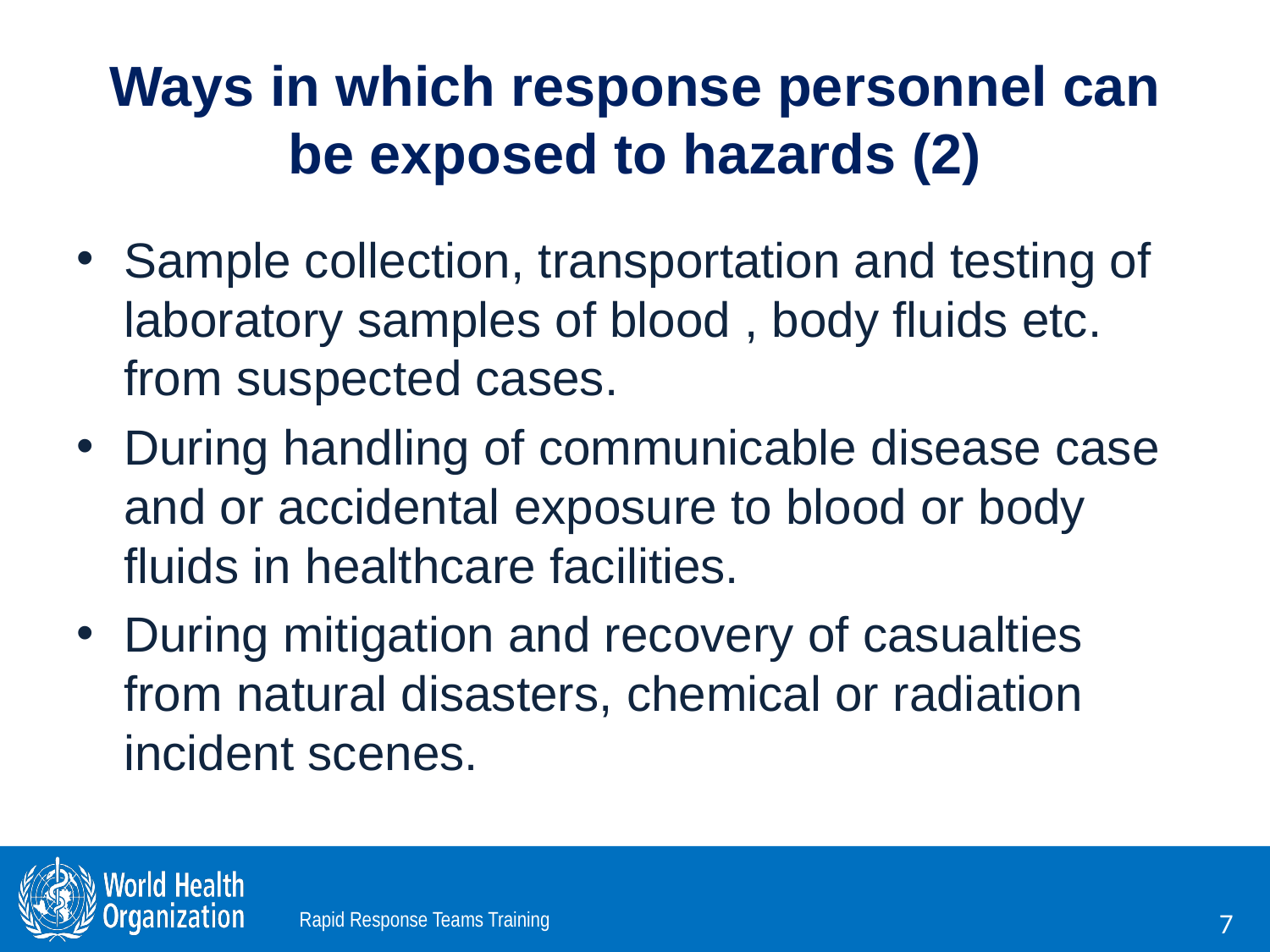

# Ways in which response personnel can be exposed to hazards (2)
Sample collection, transportation and testing of laboratory samples of blood , body fluids etc. from suspected cases.
During handling of communicable disease case and or accidental exposure to blood or body fluids in healthcare facilities.
During mitigation and recovery of casualties from natural disasters, chemical or radiation incident scenes.